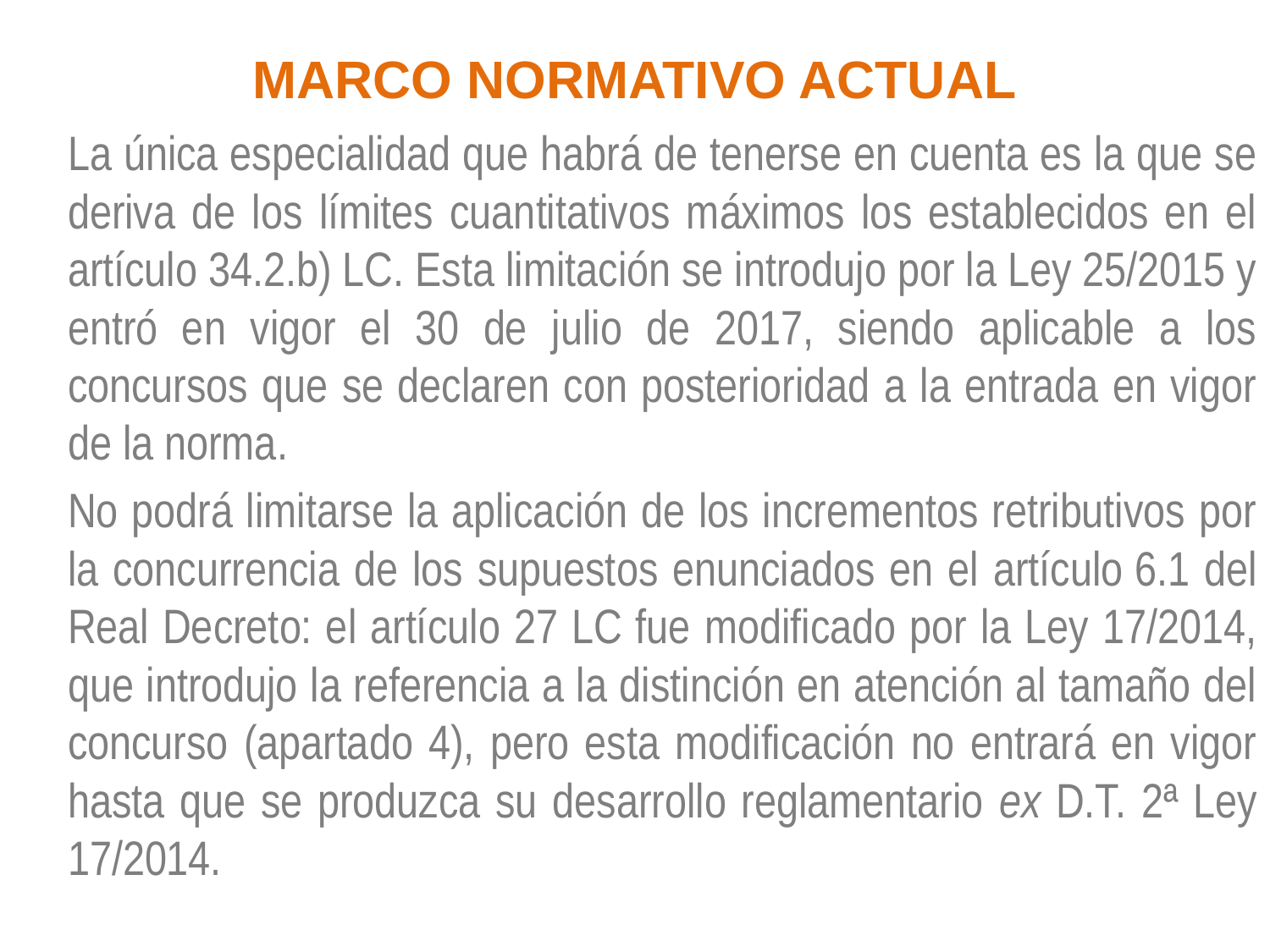

# MARCO NORMATIVO ACTUAL
La única especialidad que habrá de tenerse en cuenta es la que se deriva de los límites cuantitativos máximos los establecidos en el artículo 34.2.b) LC. Esta limitación se introdujo por la Ley 25/2015 y entró en vigor el 30 de julio de 2017, siendo aplicable a los concursos que se declaren con posterioridad a la entrada en vigor de la norma.
No podrá limitarse la aplicación de los incrementos retributivos por la concurrencia de los supuestos enunciados en el artículo 6.1 del Real Decreto: el artículo 27 LC fue modificado por la Ley 17/2014, que introdujo la referencia a la distinción en atención al tamaño del concurso (apartado 4), pero esta modificación no entrará en vigor hasta que se produzca su desarrollo reglamentario ex D.T. 2ª Ley 17/2014.